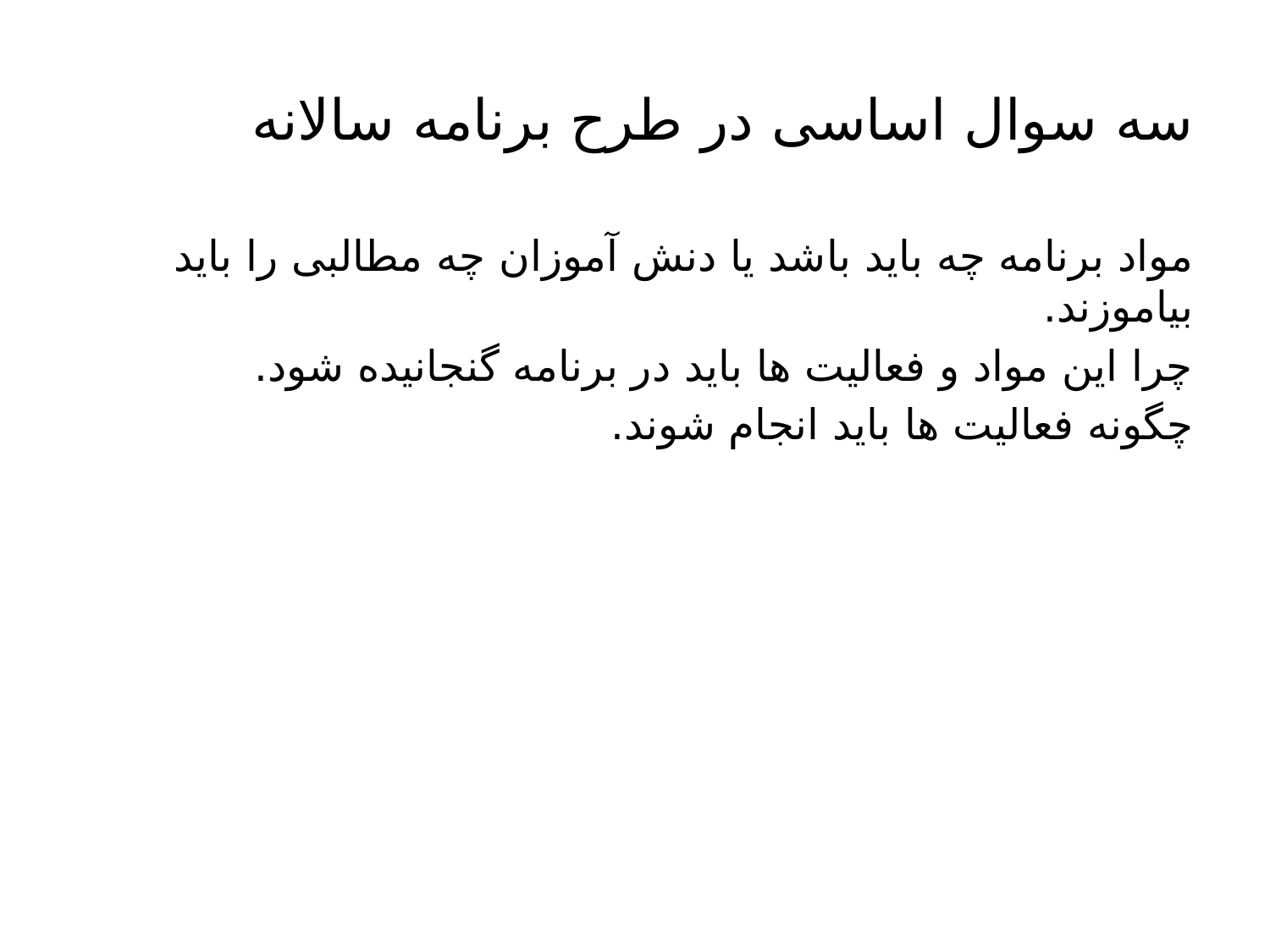

# سه سوال اساسی در طرح برنامه سالانه
مواد برنامه چه باید باشد یا دنش آموزان چه مطالبی را باید بیاموزند.
چرا این مواد و فعالیت ها باید در برنامه گنجانیده شود.
چگونه فعالیت ها باید انجام شوند.